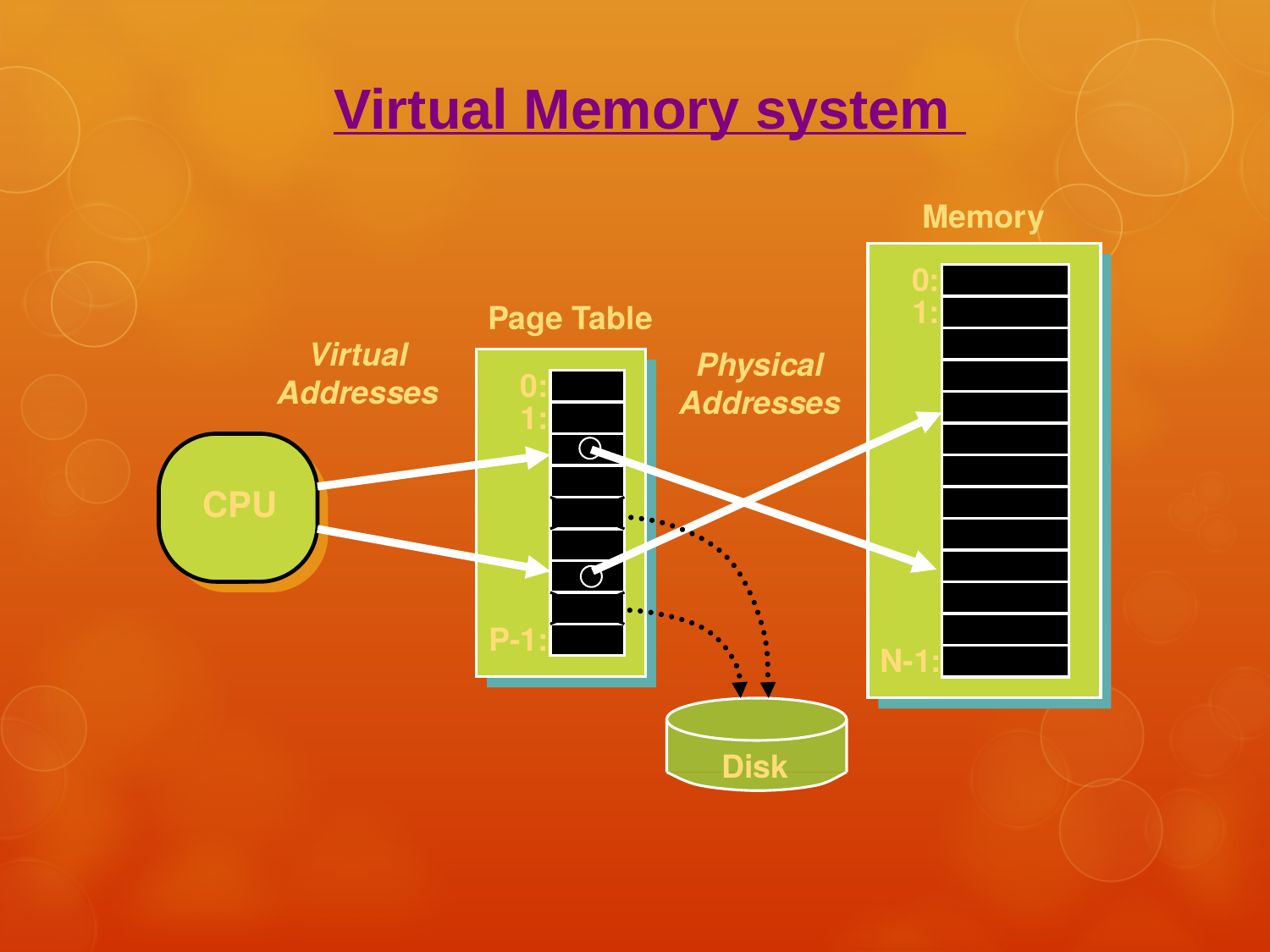

Virtual Memory system
Memory

0:

1:
N-1:
Page Table
Virtual
Addresses
Physical
Addresses

0:

1:

CPU

P-1:

Disk